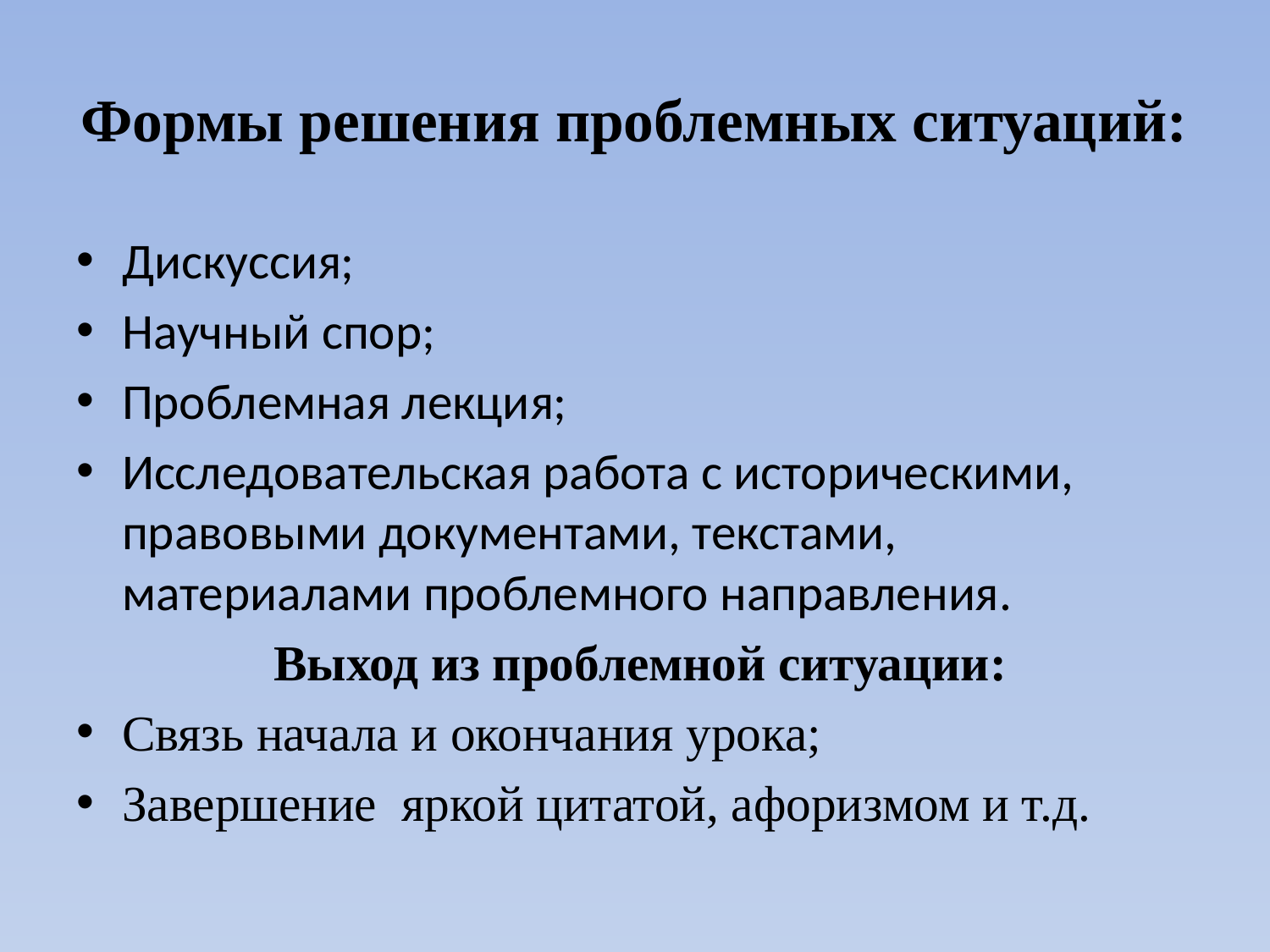

# Формы решения проблемных ситуаций:
Дискуссия;
Научный спор;
Проблемная лекция;
Исследовательская работа с историческими, правовыми документами, текстами, материалами проблемного направления.
 Выход из проблемной ситуации:
Связь начала и окончания урока;
Завершение  яркой цитатой, афоризмом и т.д.